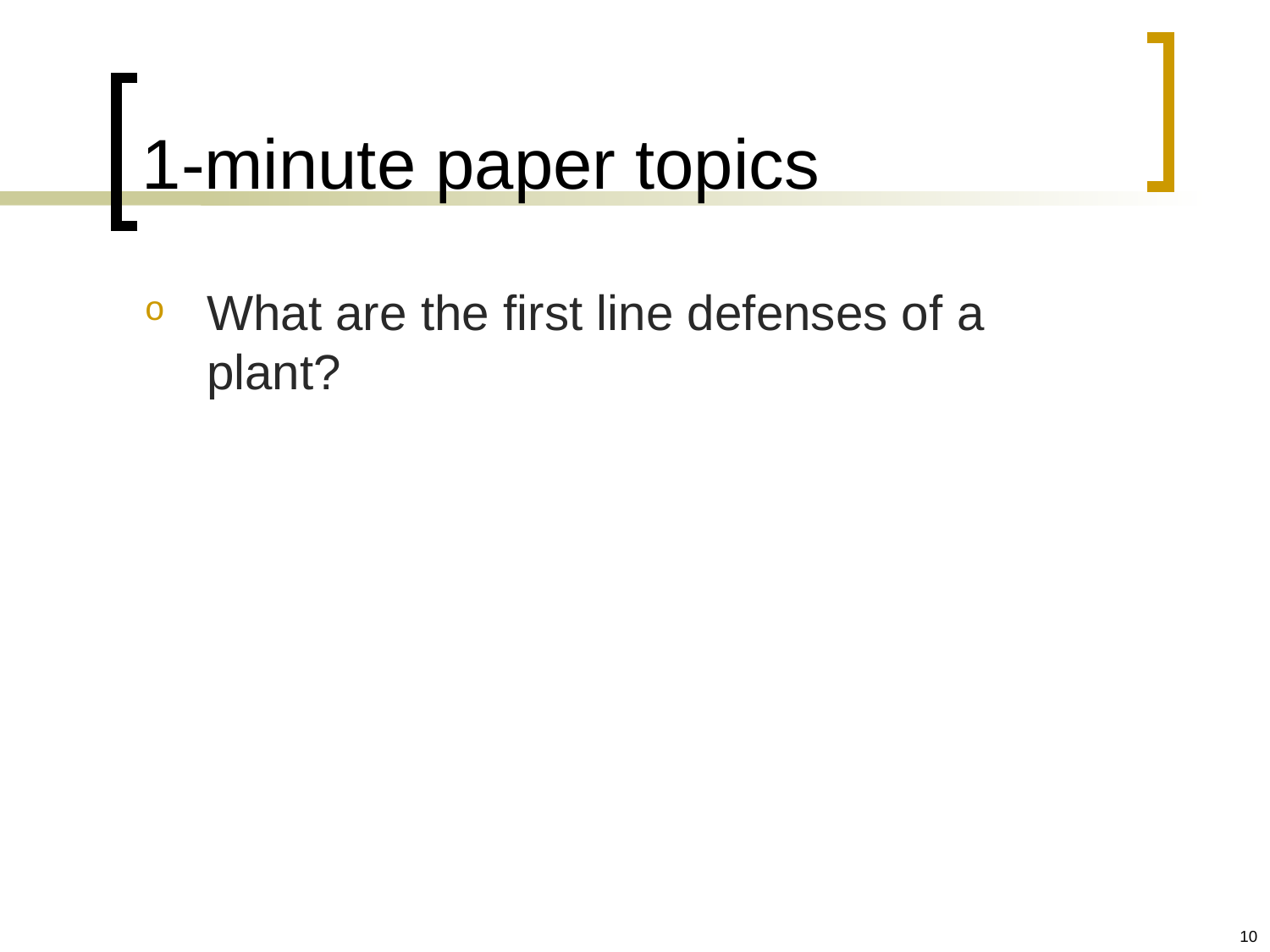

# 1-minute paper topics
What are the first line defenses of a plant?